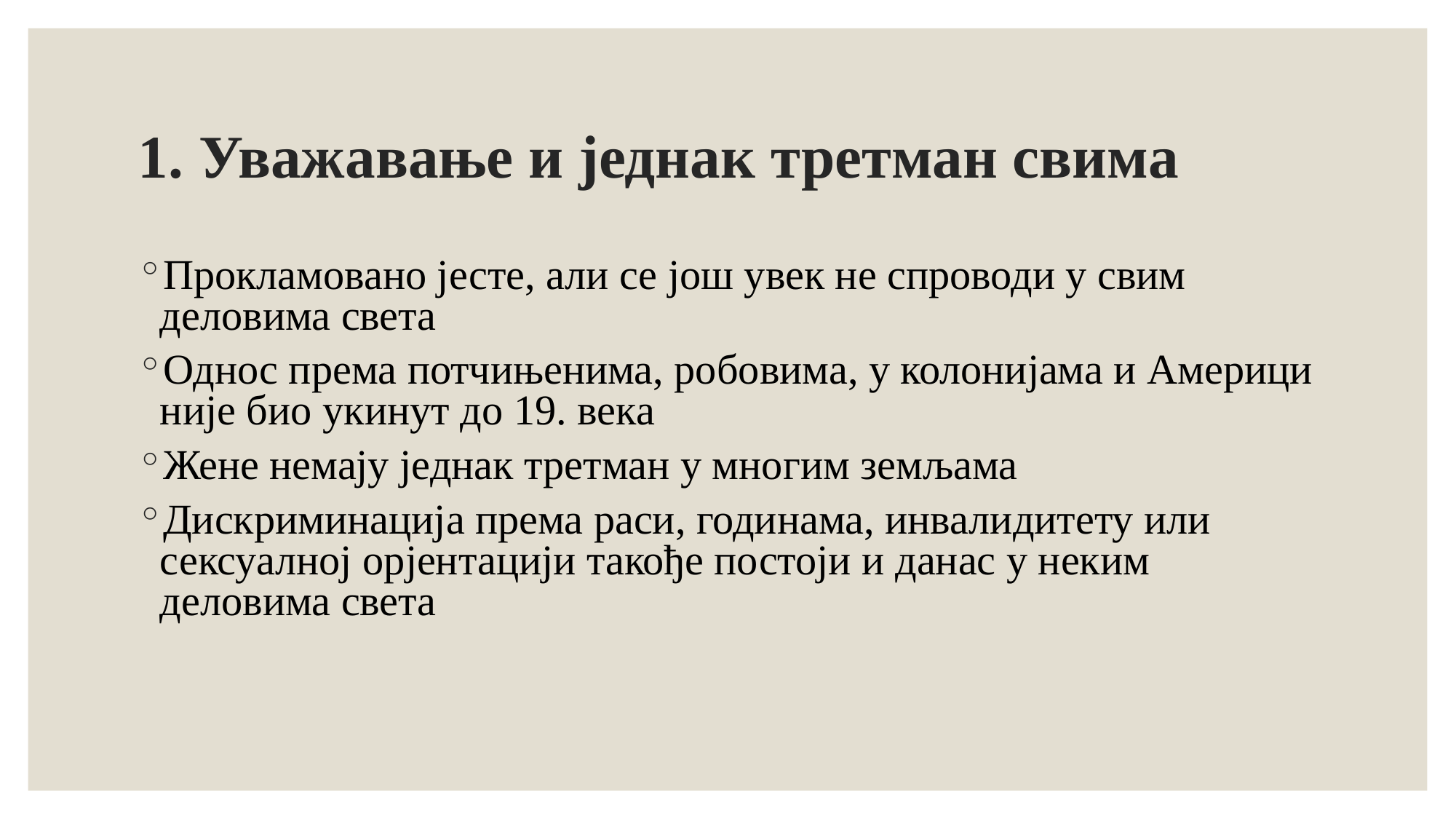

# 1. Уважавање и једнак третман свима
Прокламовано јесте, али се још увек не спроводи у свим деловима света
Однос према потчињенима, робовима, у колонијама и Америци није био укинут до 19. века
Жене немају једнак третман у многим земљама
Дискриминација према раси, годинама, инвалидитету или сексуалној орјентацији такође постоји и данас у неким деловима света